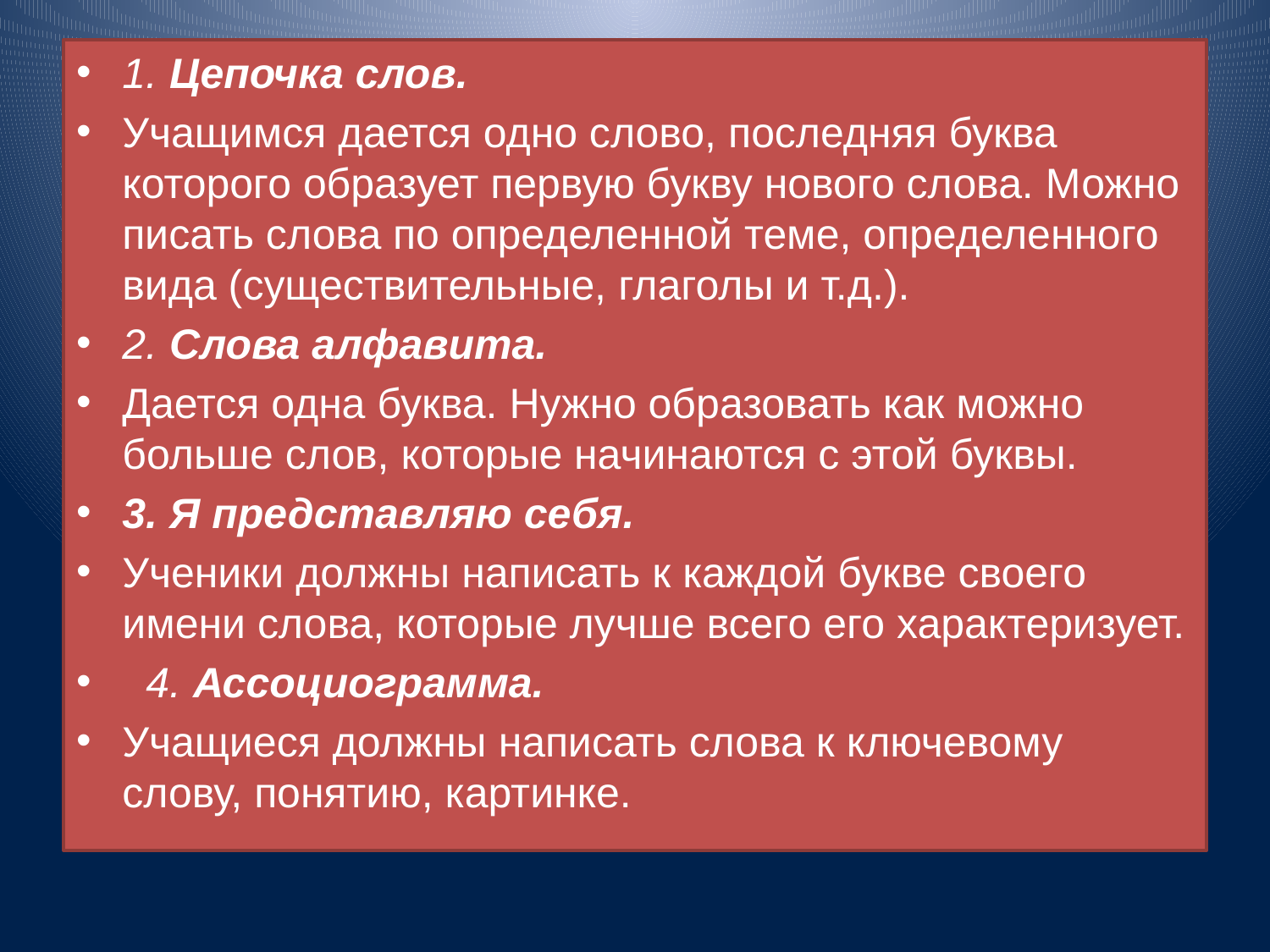

1. Цепочка слов.
Учащимся дается одно слово, последняя буква которого образует первую букву нового слова. Можно писать слова по определенной теме, определенного вида (существительные, глаголы и т.д.).
2. Слова алфавита.
Дается одна буква. Нужно образовать как можно больше слов, которые начинаются с этой буквы.
3. Я представляю себя.
Ученики должны написать к каждой букве своего имени слова, которые лучше всего его характеризует.
  4. Ассоциограмма.
Учащиеся должны написать слова к ключевому слову, понятию, картинке.